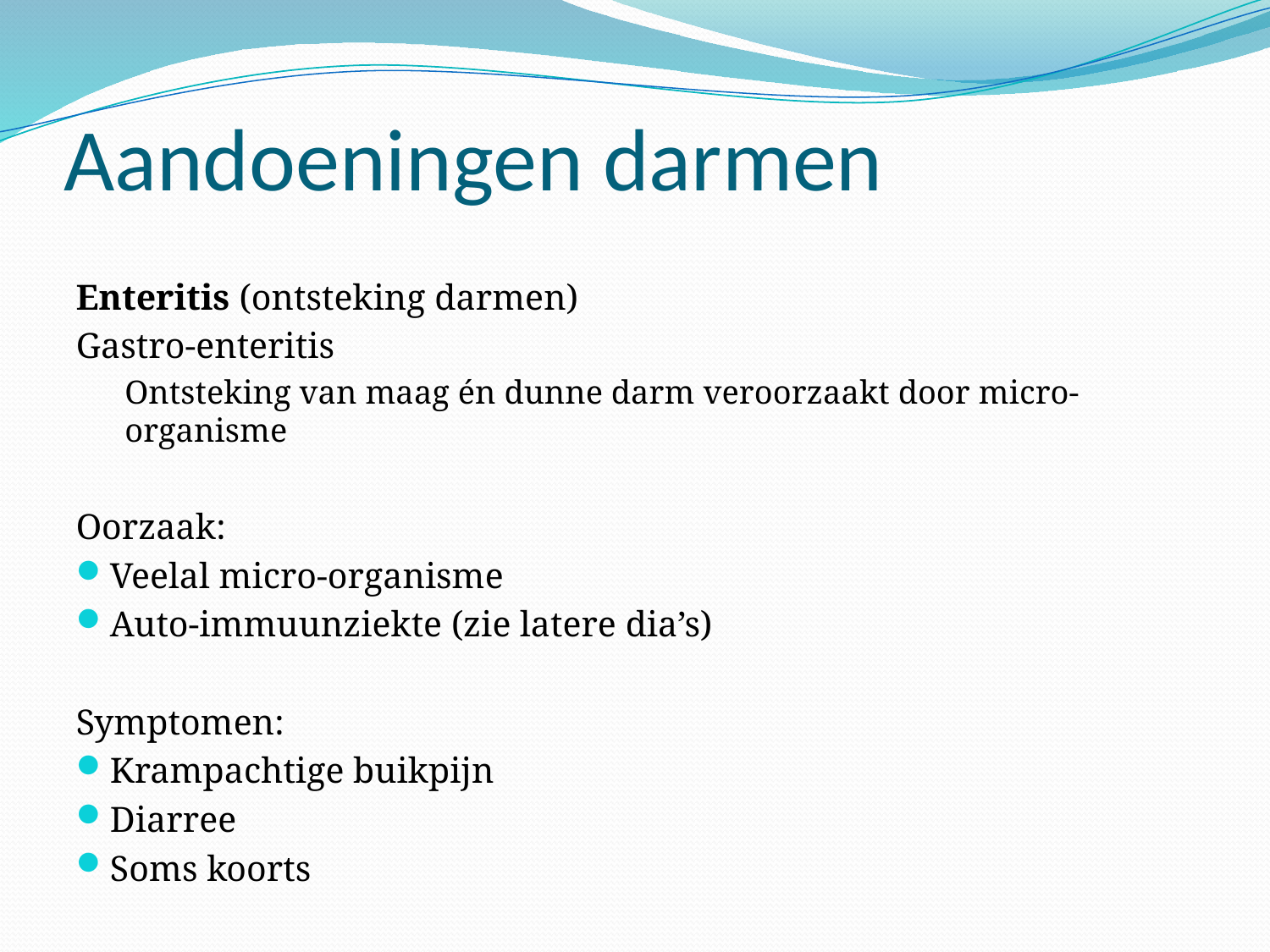

# Aandoeningen darmen
Enteritis (ontsteking darmen)
Gastro-enteritis
Ontsteking van maag én dunne darm veroorzaakt door micro-organisme

Oorzaak:
Veelal micro-organisme
Auto-immuunziekte (zie latere dia’s)

Symptomen:
Krampachtige buikpijn
Diarree
Soms koorts